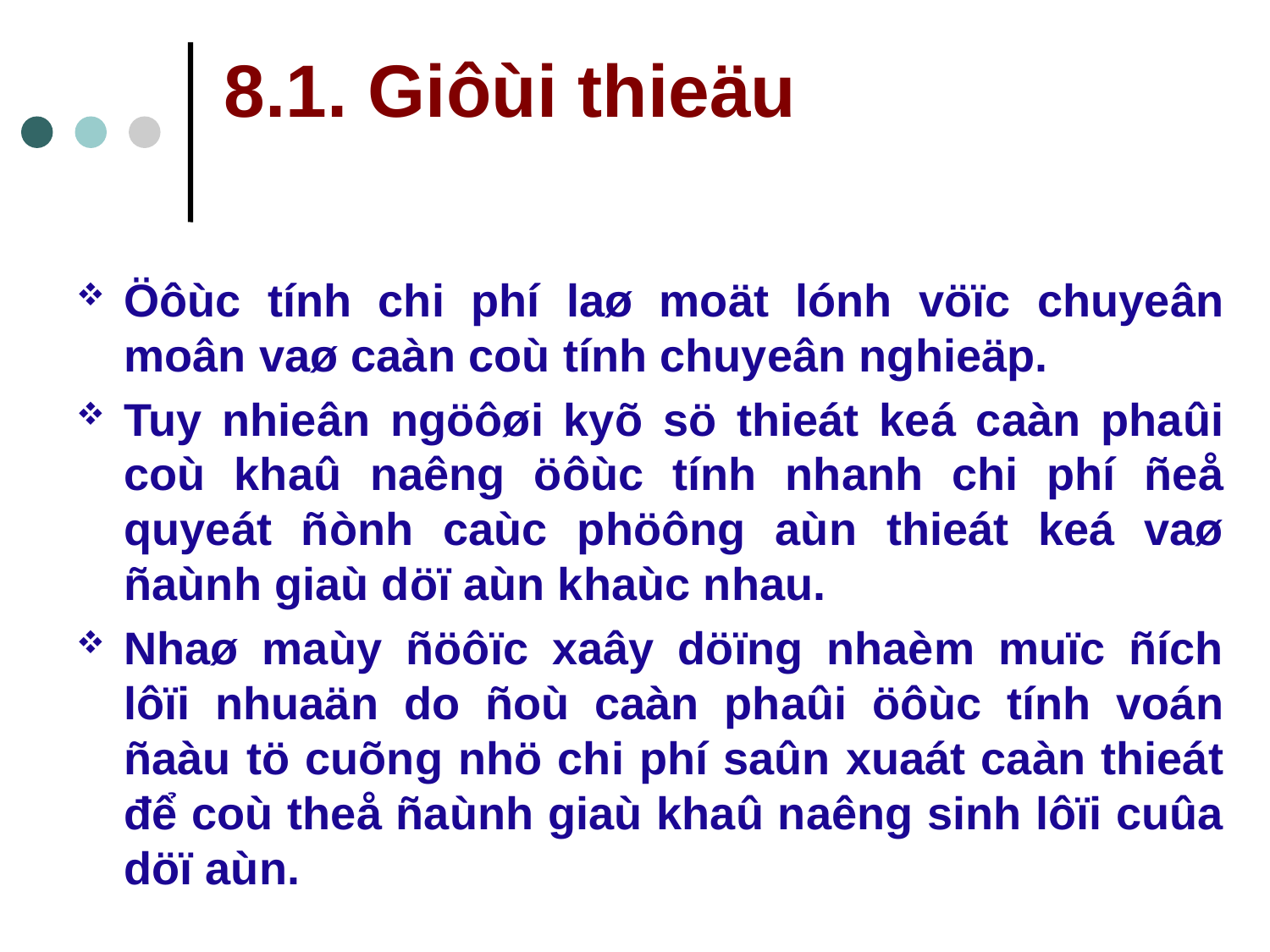

# 8.1. Giôùi thieäu
Öôùc tính chi phí laø moät lónh vöïc chuyeân moân vaø caàn coù tính chuyeân nghieäp.
Tuy nhieân ngöôøi kyõ sö thieát keá caàn phaûi coù khaû naêng öôùc tính nhanh chi phí ñeå quyeát ñònh caùc phöông aùn thieát keá vaø ñaùnh giaù döï aùn khaùc nhau.
Nhaø maùy ñöôïc xaây döïng nhaèm muïc ñích lôïi nhuaän do ñoù caàn phaûi öôùc tính voán ñaàu tö cuõng nhö chi phí saûn xuaát caàn thieát để coù theå ñaùnh giaù khaû naêng sinh lôïi cuûa döï aùn.